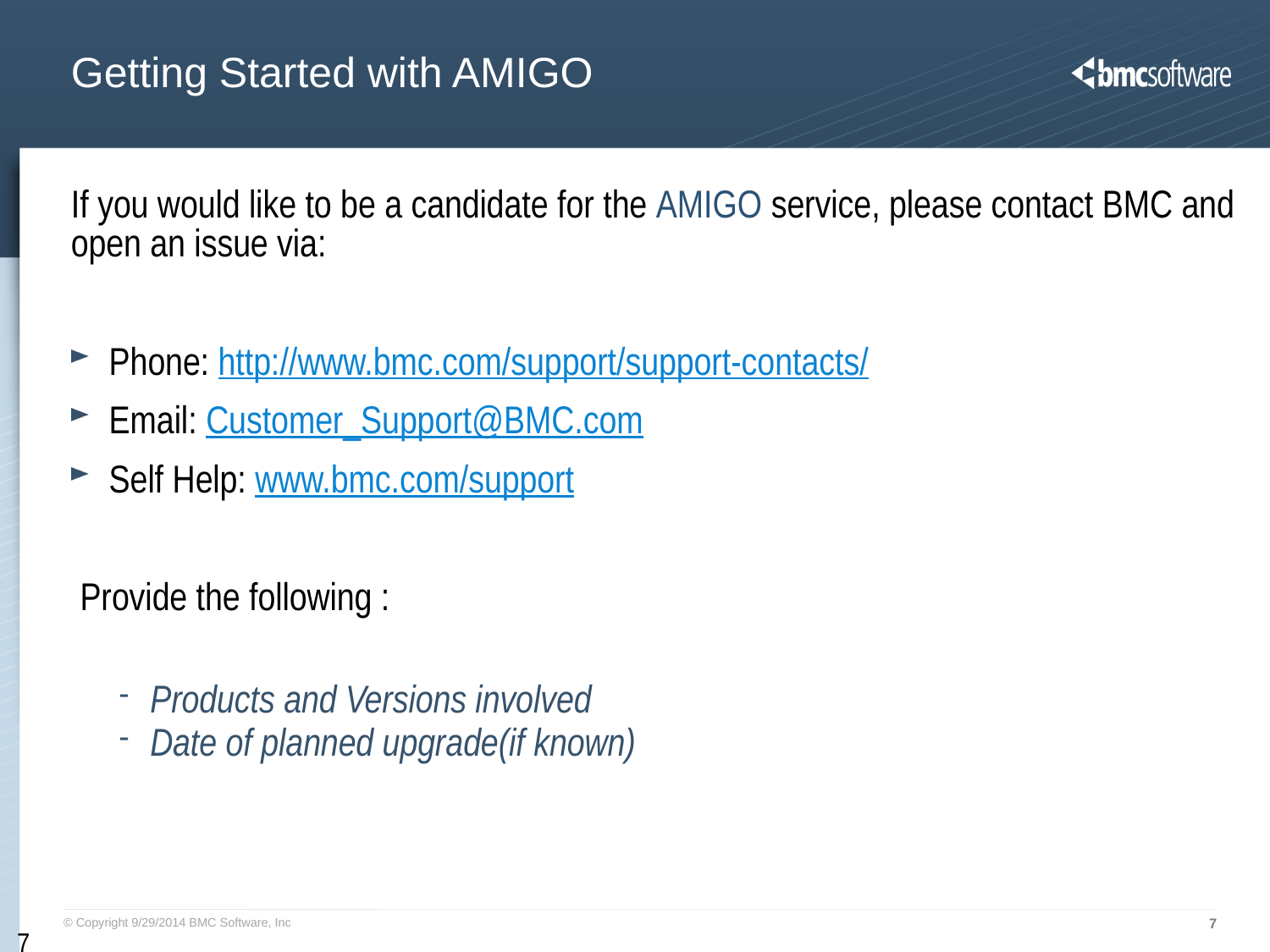

# Getting Started with AMIGO
If you would like to be a candidate for the AMIGO service, please contact BMC and open an issue via:

Phone: http://www.bmc.com/support/support-contacts/
Email: Customer_Support@BMC.com
Self Help: www.bmc.com/support

 Provide the following :

Products and Versions involved
Date of planned upgrade(if known)

7